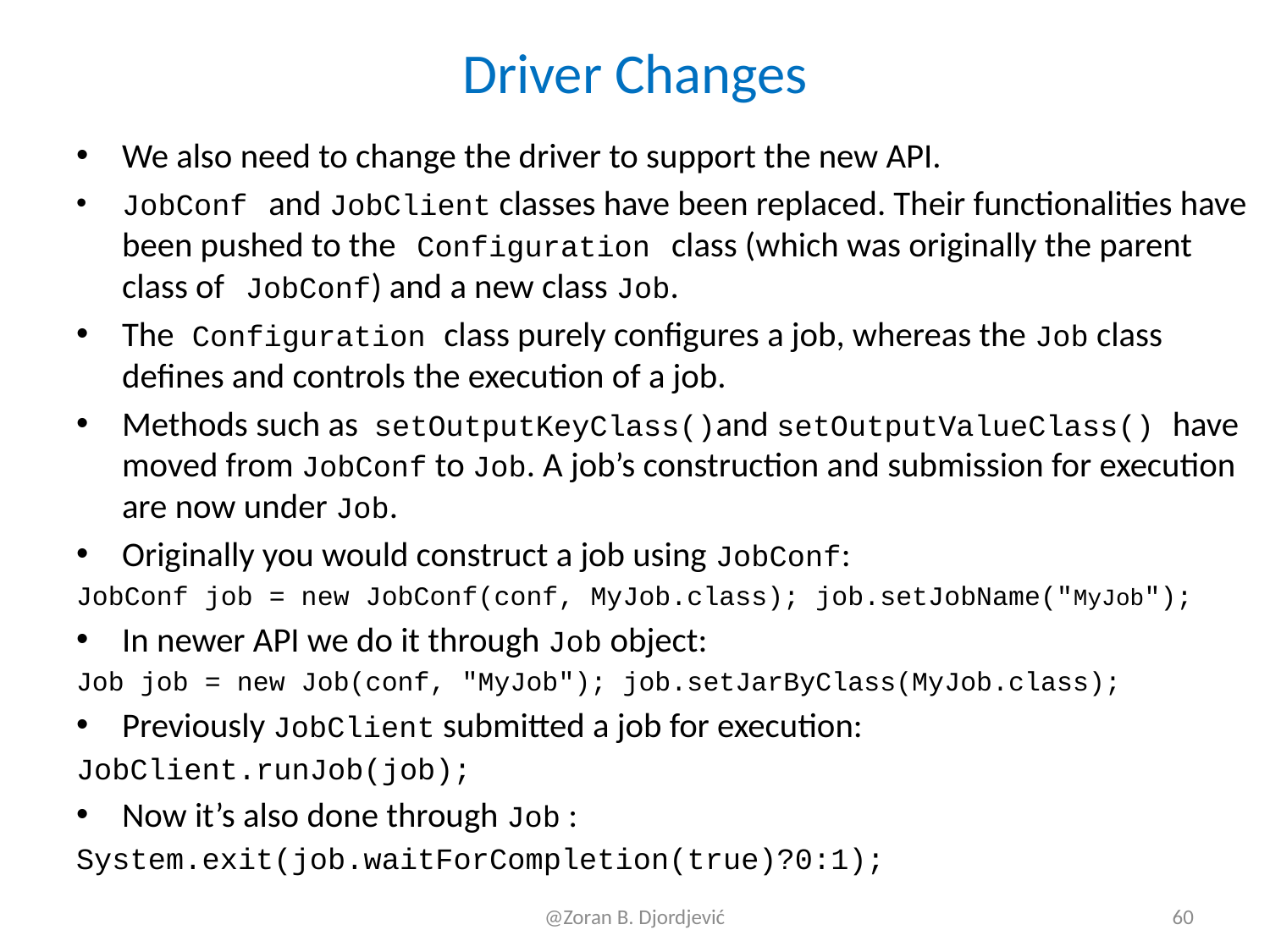

# Driver Changes
We also need to change the driver to support the new API.
JobConf and JobClient classes have been replaced. Their functionalities have been pushed to the Configuration class (which was originally the parent class of JobConf) and a new class Job.
The Configuration class purely configures a job, whereas the Job class defines and controls the execution of a job.
Methods such as  setOutputKeyClass()and setOutputValueClass() have moved from JobConf to Job. A job’s construction and submission for execution are now under Job.
Originally you would construct a job using JobConf:
JobConf job = new JobConf(conf, MyJob.class); job.setJobName("MyJob");
In newer API we do it through Job object:
Job job = new Job(conf, "MyJob"); job.setJarByClass(MyJob.class);
Previously JobClient submitted a job for execution:
JobClient.runJob(job);
Now it’s also done through Job :
System.exit(job.waitForCompletion(true)?0:1);
@Zoran B. Djordjević
60